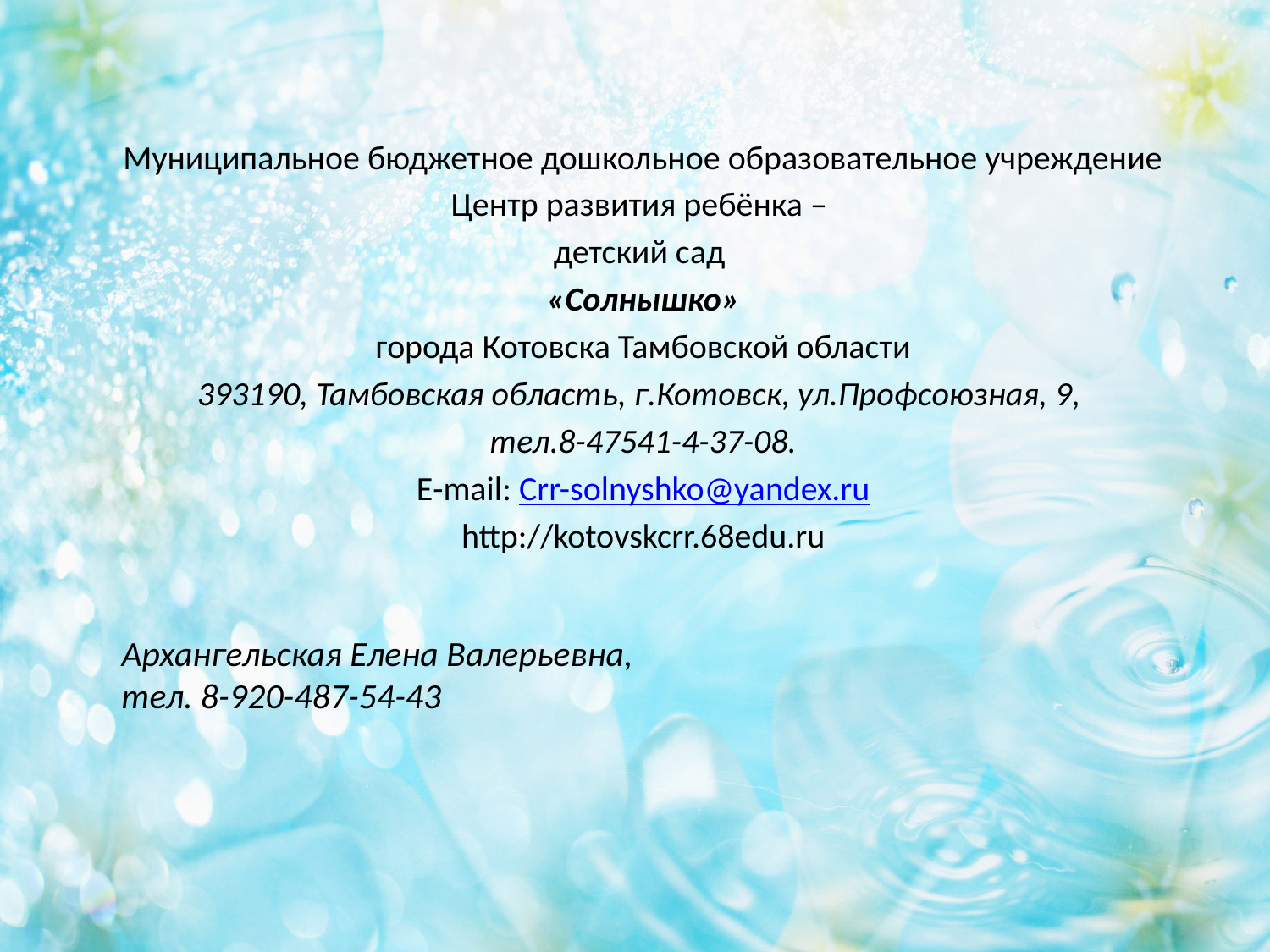

Муниципальное бюджетное дошкольное образовательное учреждение
Центр развития ребёнка –
детский сад
«Солнышко»
города Котовска Тамбовской области
393190, Тамбовская область, г.Котовск, ул.Профсоюзная, 9,
тел.8-47541-4-37-08.
E-mail: Crr-solnyshko@yandex.ru
http://kotovskcrr.68edu.ru

Архангельская Елена Валерьевна,
тел. 8-920-487-54-43